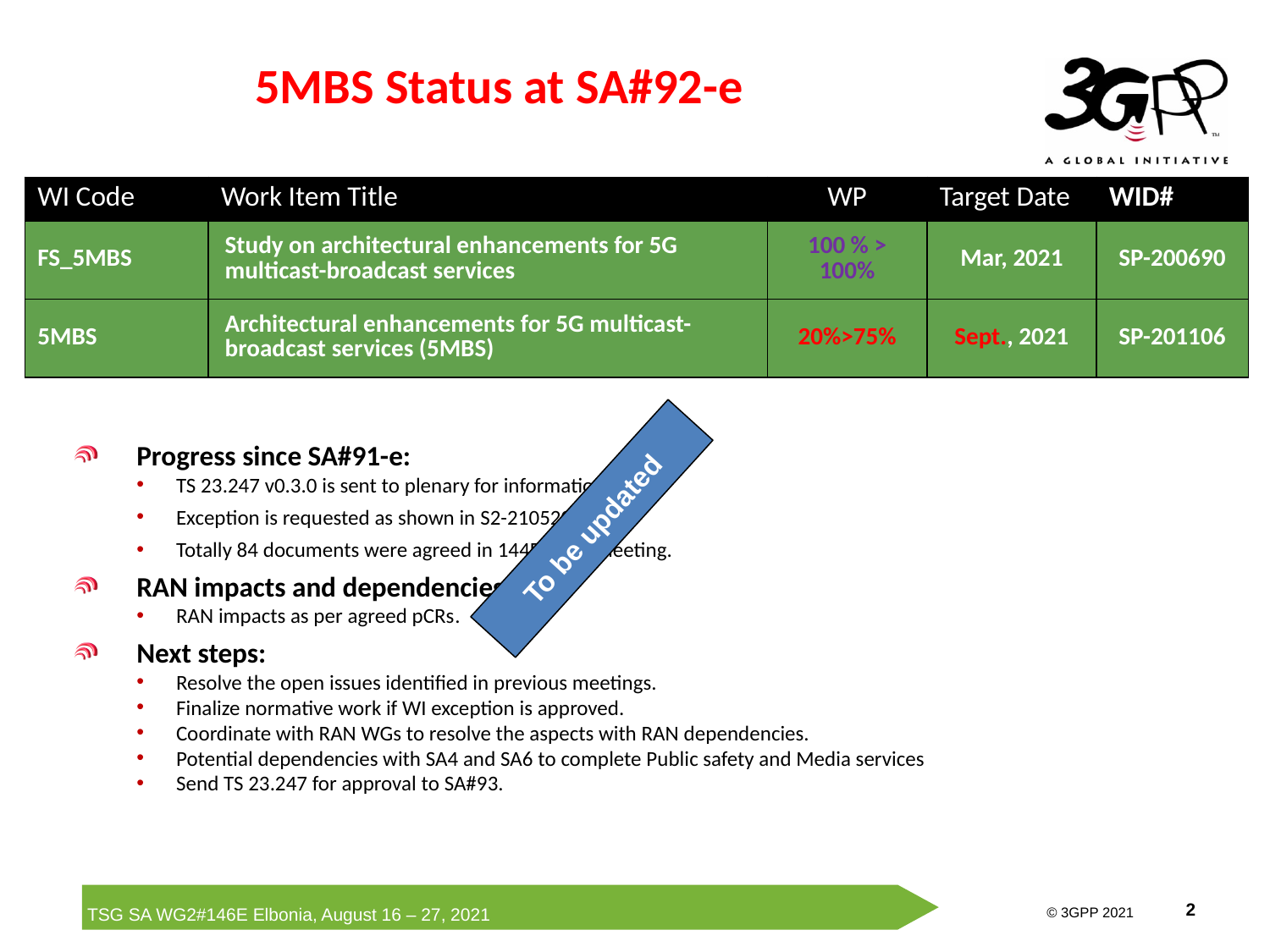

# 5MBS Status at SA#92-e
| WI Code | Work Item Title | WP | Target Date | WID# |
| --- | --- | --- | --- | --- |
| FS\_5MBS | Study on architectural enhancements for 5G multicast-broadcast services | 100 % > 100% | Mar, 2021 | SP-200690 |
| 5MBS | Architectural enhancements for 5G multicast-broadcast services (5MBS) | 20%>75% | Sept., 2021 | SP-201106 |
Progress since SA#91-e:
TS 23.247 v0.3.0 is sent to plenary for information.
Exception is requested as shown in S2-2105204.
Totally 84 documents were agreed in 144E/145E meeting.
RAN impacts and dependencies:
RAN impacts as per agreed pCRs.
Next steps:
Resolve the open issues identified in previous meetings.
Finalize normative work if WI exception is approved.
Coordinate with RAN WGs to resolve the aspects with RAN dependencies.
Potential dependencies with SA4 and SA6 to complete Public safety and Media services
Send TS 23.247 for approval to SA#93.

To be updated